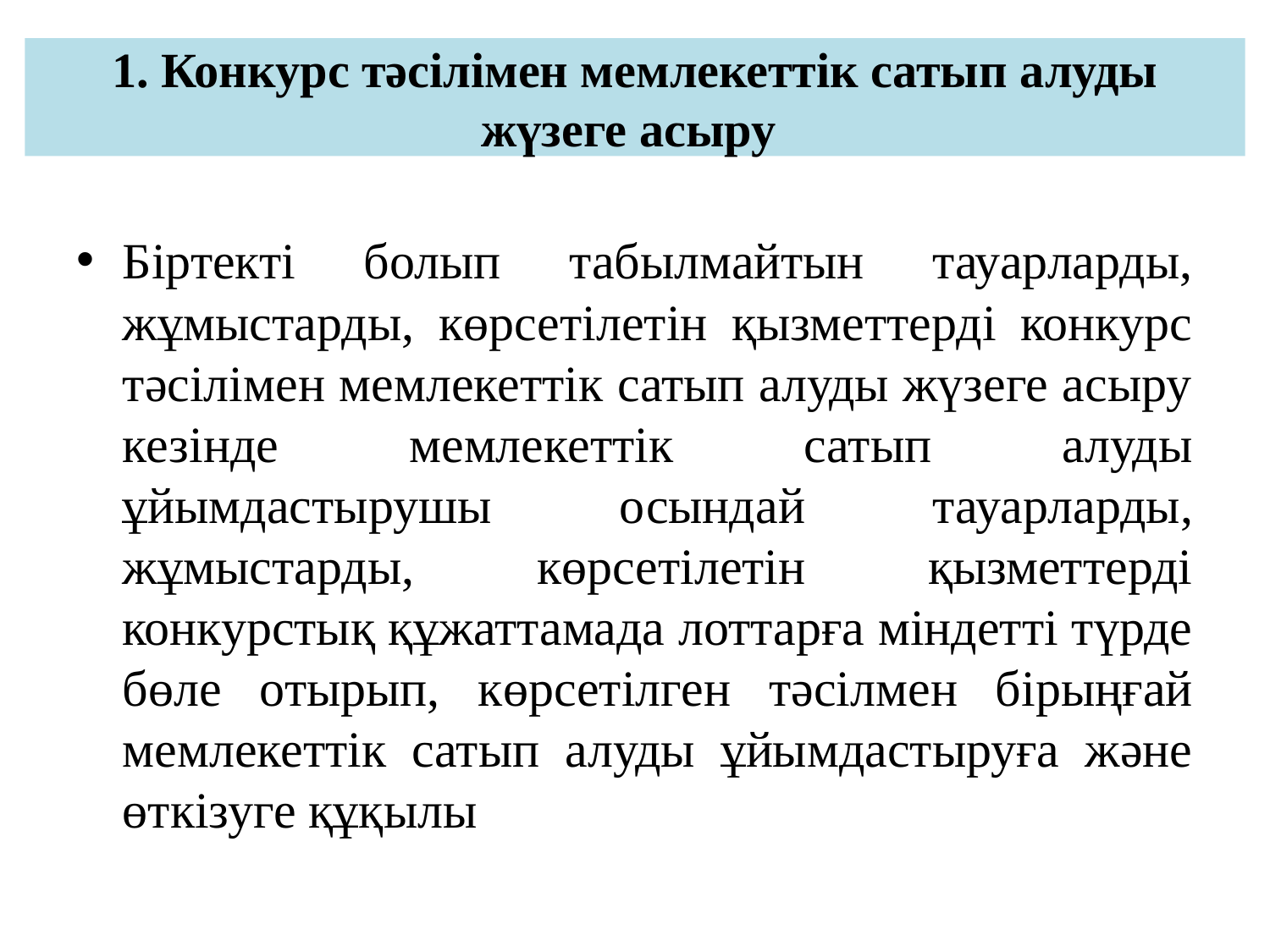

# 1. Конкурс тәсілімен мемлекеттік сатып алуды жүзеге асыру
Біртекті болып табылмайтын тауарларды, жұмыстарды, көрсетілетін қызметтерді конкурс тәсілімен мемлекеттік сатып алуды жүзеге асыру кезінде мемлекеттік сатып алуды ұйымдастырушы осындай тауарларды, жұмыстарды, көрсетілетін қызметтерді конкурстық құжаттамада лоттарға міндетті түрде бөле отырып, көрсетілген тәсілмен бірыңғай мемлекеттік сатып алуды ұйымдастыруға және өткізуге құқылы